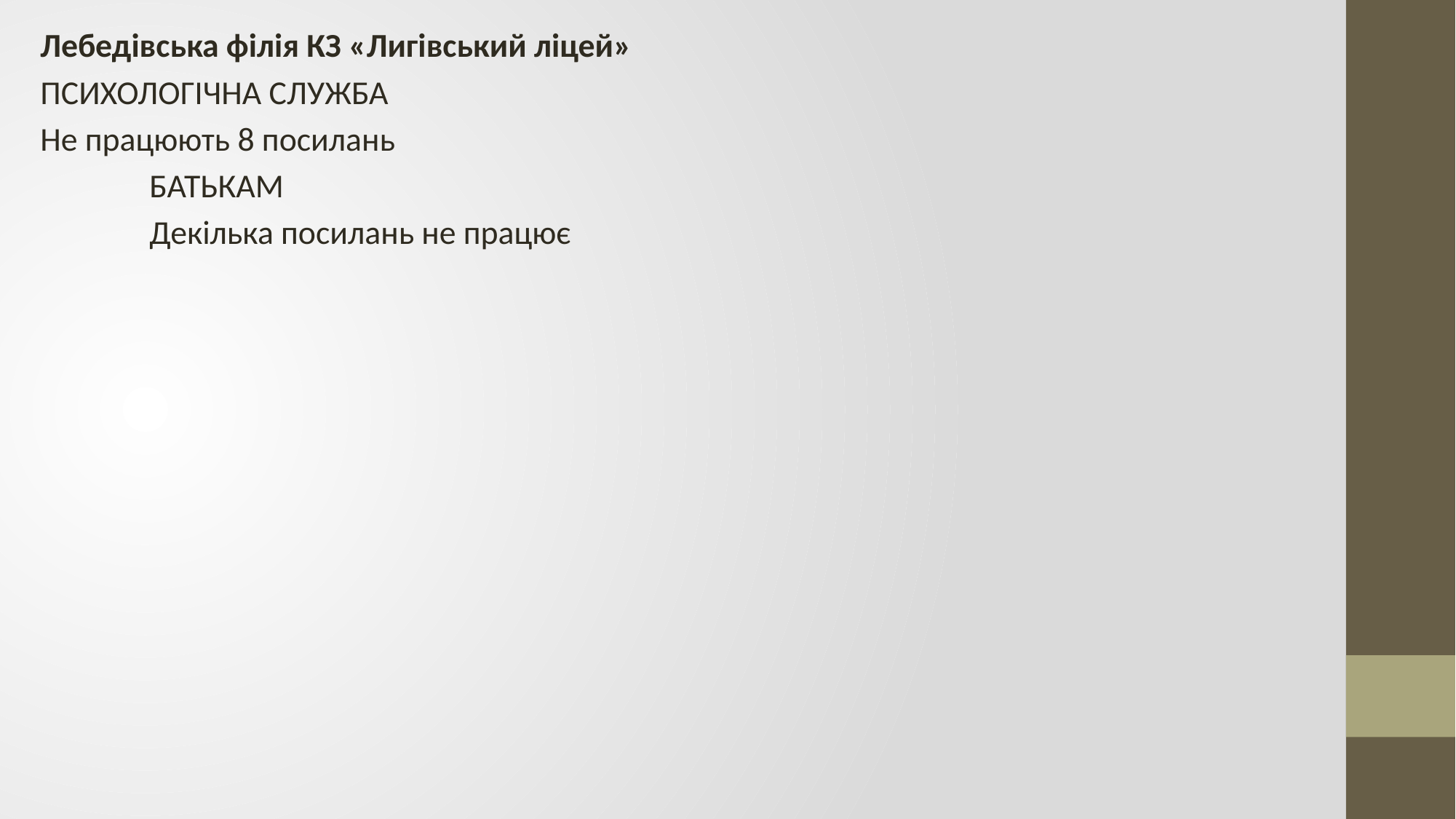

Лебедівська філія КЗ «Лигівський ліцей»
ПСИХОЛОГІЧНА СЛУЖБА
Не працюють 8 посилань
	БАТЬКАМ
	Декілька посилань не працює